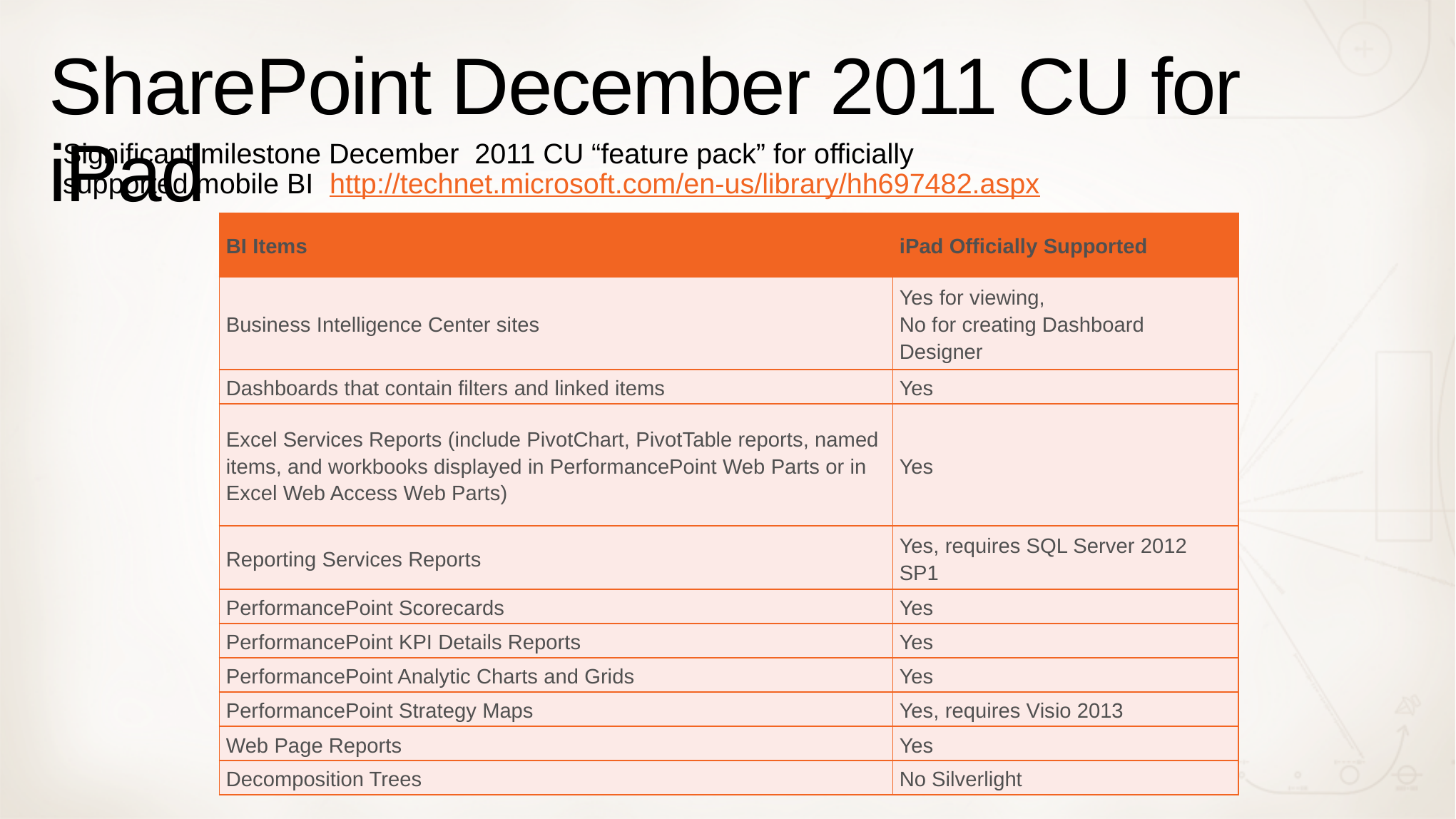

# SharePoint December 2011 CU for iPad
Significant milestone December  2011 CU “feature pack” for officially
supported mobile BI  http://technet.microsoft.com/en-us/library/hh697482.aspx
| BI Items | iPad Officially Supported |
| --- | --- |
| Business Intelligence Center sites | Yes for viewing, No for creating Dashboard Designer |
| Dashboards that contain filters and linked items | Yes |
| Excel Services Reports (include PivotChart, PivotTable reports, named items, and workbooks displayed in PerformancePoint Web Parts or in Excel Web Access Web Parts) | Yes |
| Reporting Services Reports | Yes, requires SQL Server 2012 SP1 |
| PerformancePoint Scorecards | Yes |
| PerformancePoint KPI Details Reports | Yes |
| PerformancePoint Analytic Charts and Grids | Yes |
| PerformancePoint Strategy Maps | Yes, requires Visio 2013 |
| Web Page Reports | Yes |
| Decomposition Trees | No Silverlight |